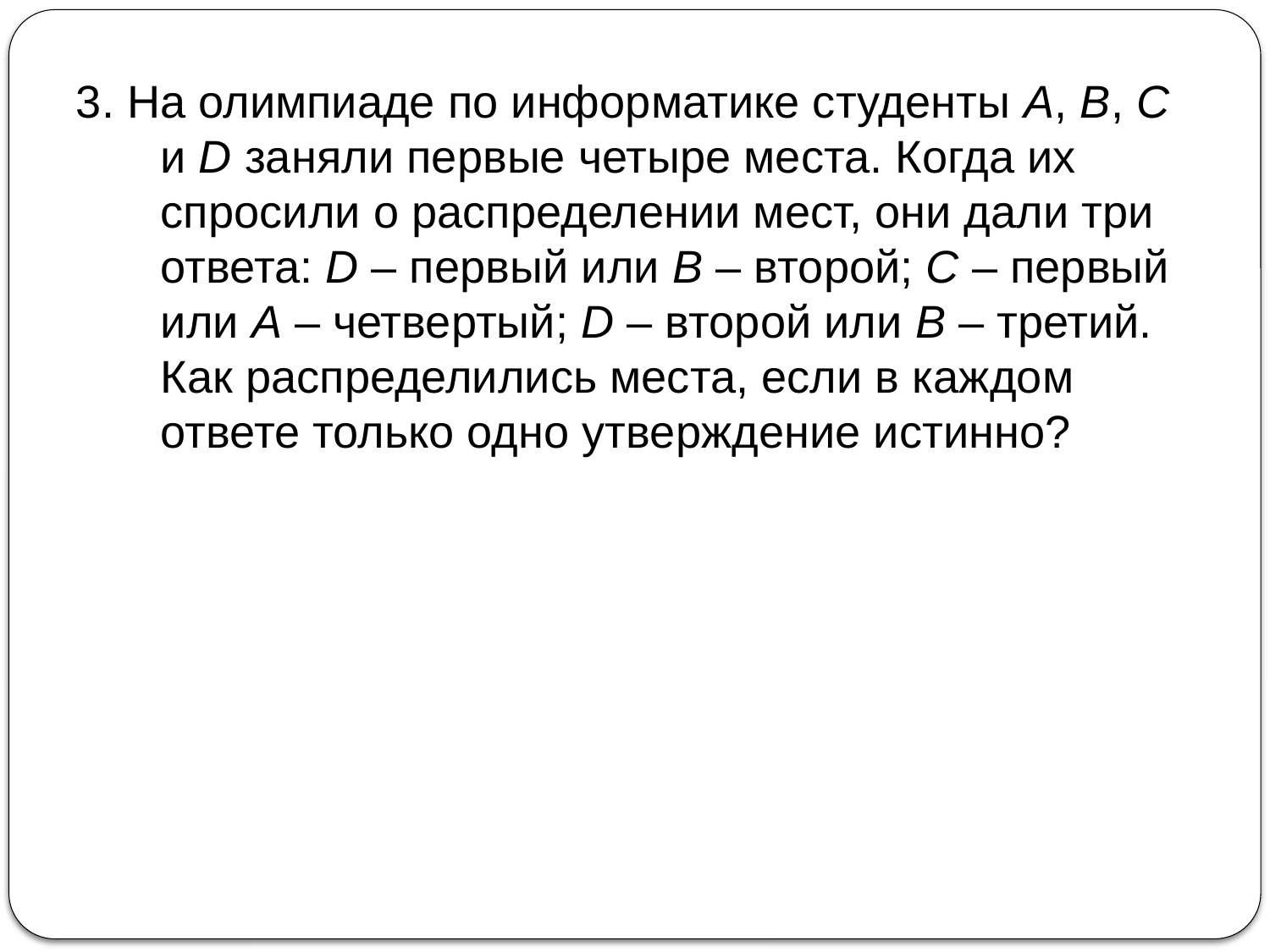

3. На олимпиаде по информатике студенты A, B, C и D заняли первые четыре места. Когда их спросили о распределении мест, они дали три ответа: D – первый или B – второй; C – первый или A – четвертый; D – второй или B – третий. Как распределились места, если в каждом ответе только одно утверждение истинно?